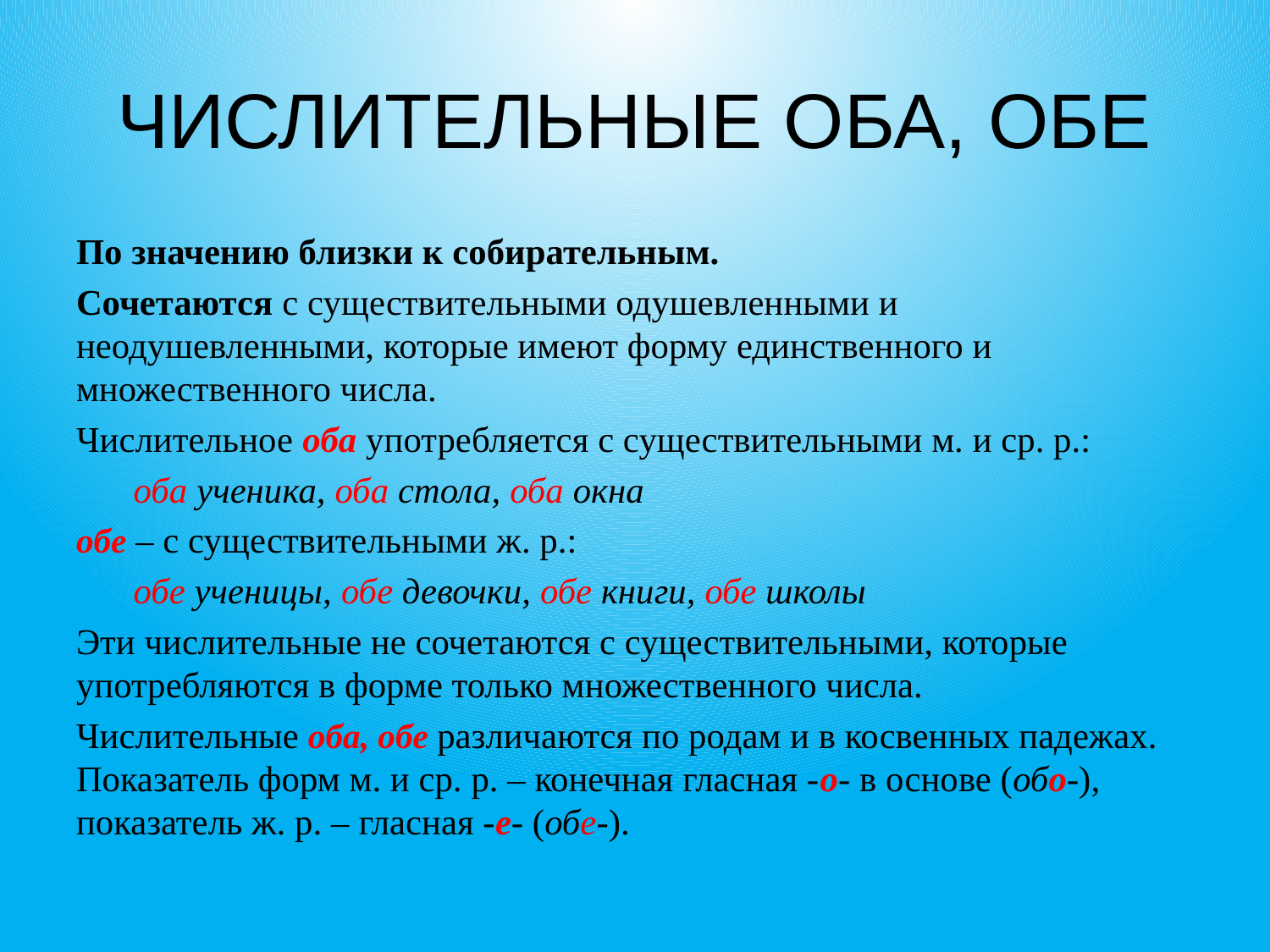

# ЧИСЛИТЕЛЬНЫЕ ОБА, ОБЕ
По значению близки к собирательным.
Сочетаются с существительными одушевленными и неодушевленными, которые имеют форму единственного и множественного числа.
Числительное оба употребляется с существительными м. и ср. р.:
оба ученика, оба стола, оба окна
обе – с существительными ж. р.:
обе ученицы, обе девочки, обе книги, обе школы
Эти числительные не сочетаются с существительными, которые употребляются в форме только множественного числа.
Числительные оба, обе различаются по родам и в косвенных падежах. Показатель форм м. и ср. р. – конечная гласная -о- в основе (обо-), показатель ж. р. – гласная -е- (обе-).